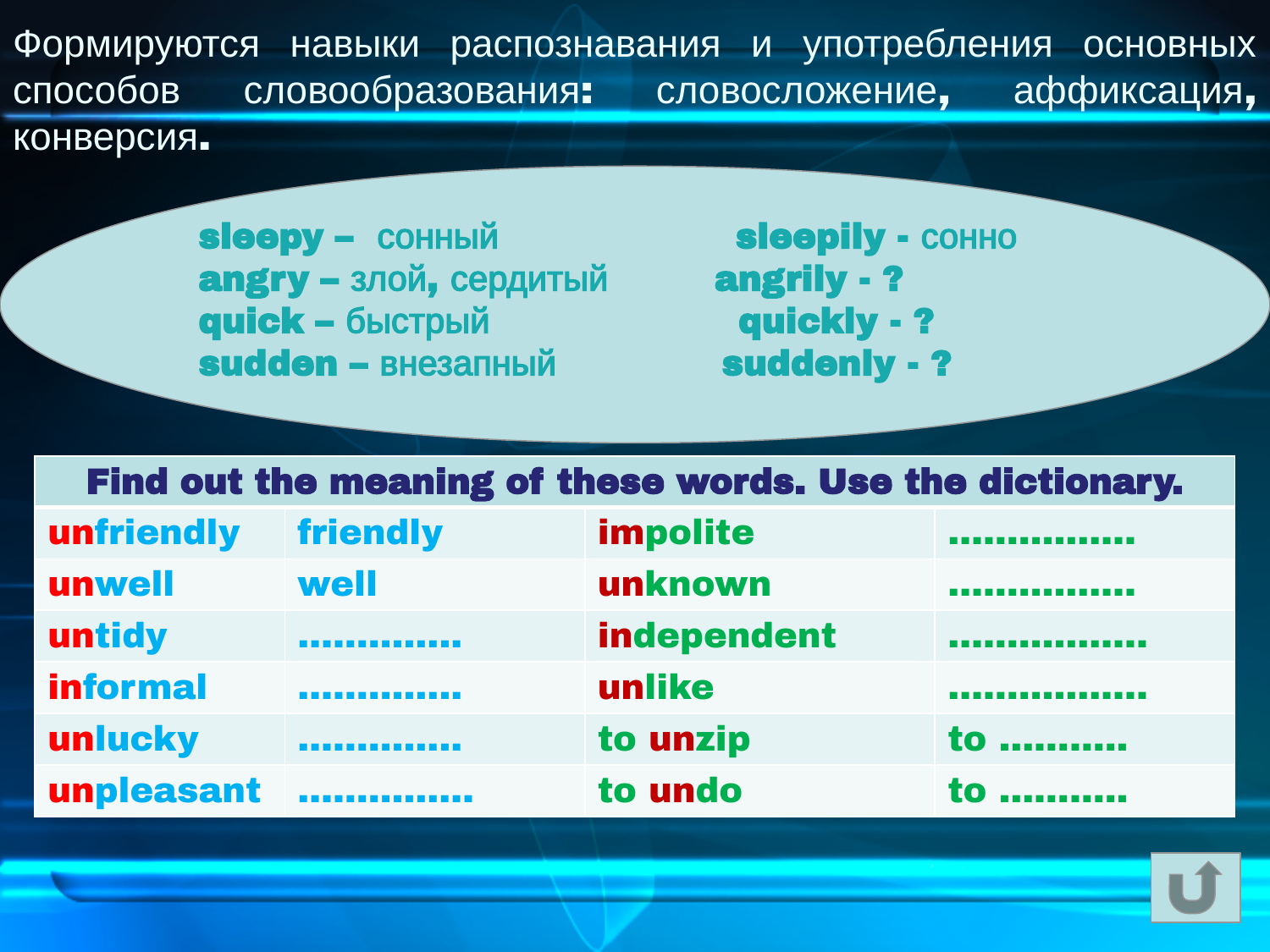

# Формируются навыки распознавания и употребления основных способов словообразования: словосложение, аффиксация, конверсия.
sleepy –  сонный                    sleepily - сонно
angry – злой, сердитый         angrily - ?
quick – быстрый                     quickly - ?
sudden – внезапный              suddenly - ?

| Find out the meaning of these words. Use the dictionary. |  |  |  |
| --- | --- | --- | --- |
| unfriendly | friendly | impolite | ……………. |
| unwell | well | unknown | ……………. |
| untidy | ………….. | independent | …………….. |
| informal | ………….. | unlike | …………….. |
| unlucky | ………….. | to unzip | to ……….. |
| unpleasant | …………… | to undo | to ……….. |